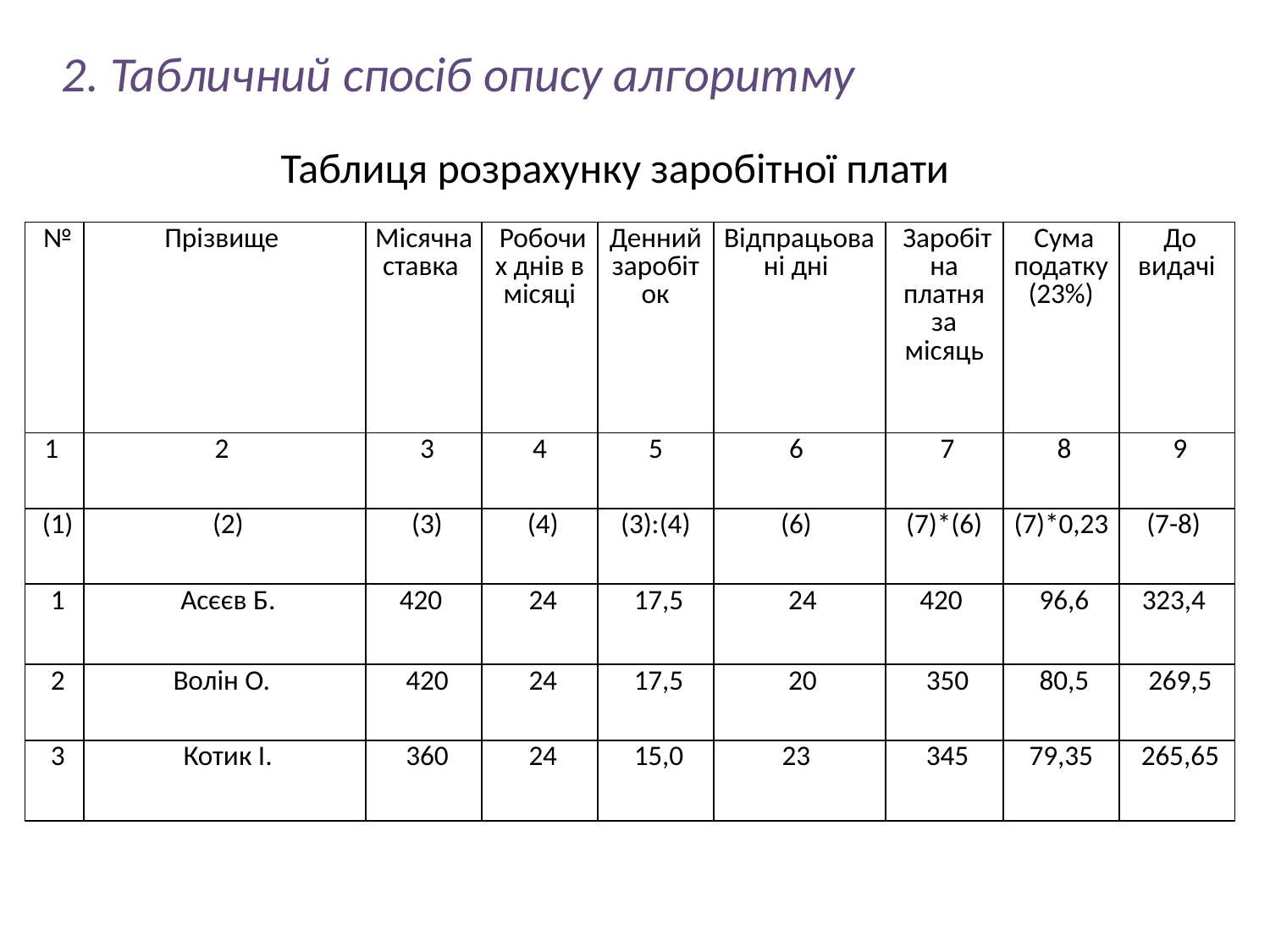

2. Табличний спосіб опису алгоритму
Таблиця розрахунку заробітної плати
| № | Прізвище | Місячна ставка | Робочих днів в місяці | Денний заробіток | Відпрацьовані дні | Заробітна платня за місяць | Сума податку (23%) | До видачі |
| --- | --- | --- | --- | --- | --- | --- | --- | --- |
| 1 | 2 | 3 | 4 | 5 | 6 | 7 | 8 | 9 |
| (1) | (2) | (3) | (4) | (3):(4) | (6) | (7)\*(6) | (7)\*0,23 | (7-8) |
| 1 | Асєєв Б. | 420 | 24 | 17,5 | 24 | 420 | 96,6 | 323,4 |
| 2 | Волін О. | 420 | 24 | 17,5 | 20 | 350 | 80,5 | 269,5 |
| 3 | Котик І. | 360 | 24 | 15,0 | 23 | 345 | 79,35 | 265,65 |